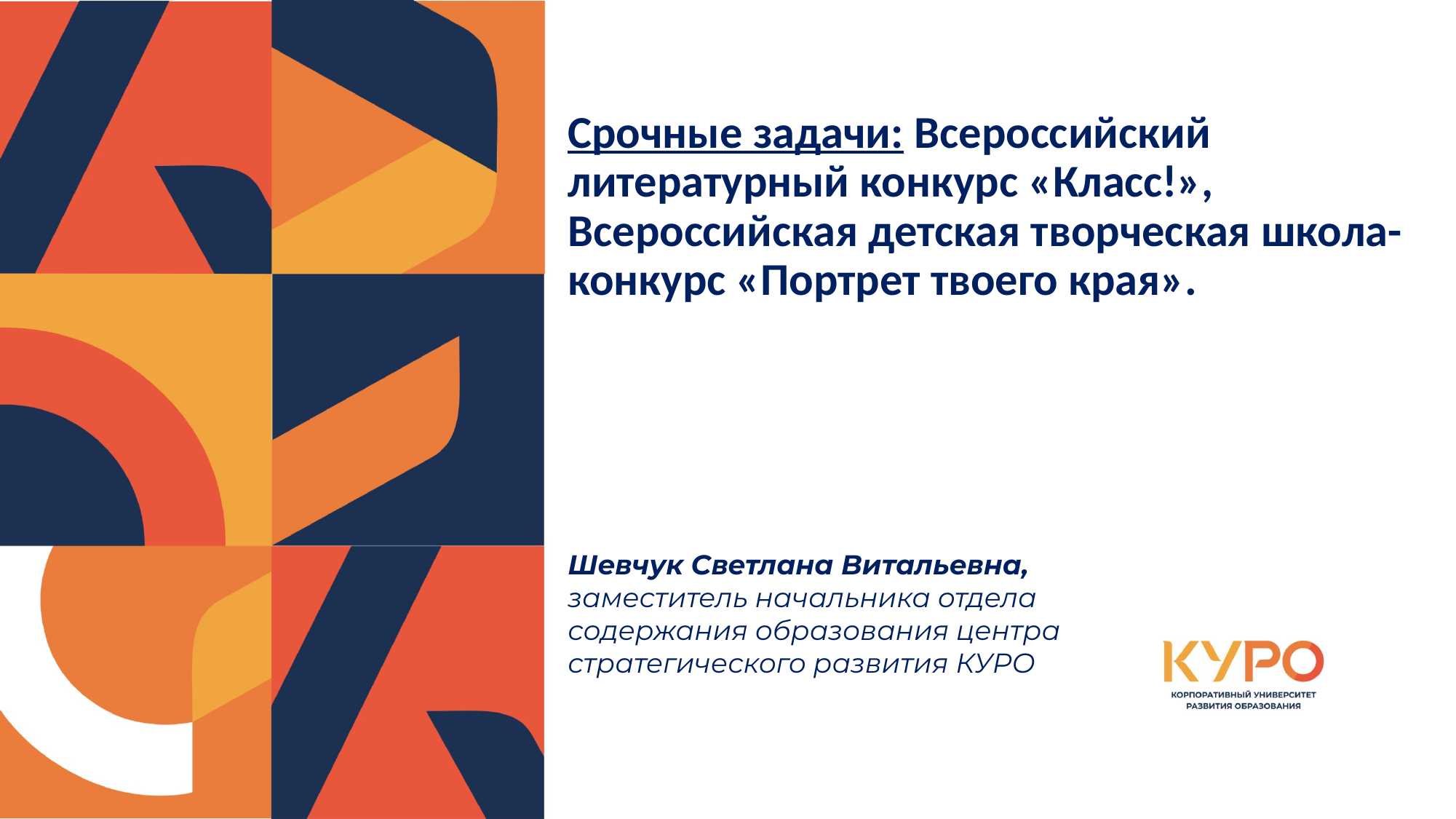

Срочные задачи: Всероссийский литературный конкурс «Класс!», Всероссийская детская творческая школа-конкурс «Портрет твоего края».
Шевчук Светлана Витальевна,
заместитель начальника отдела содержания образования центра стратегического развития КУРО